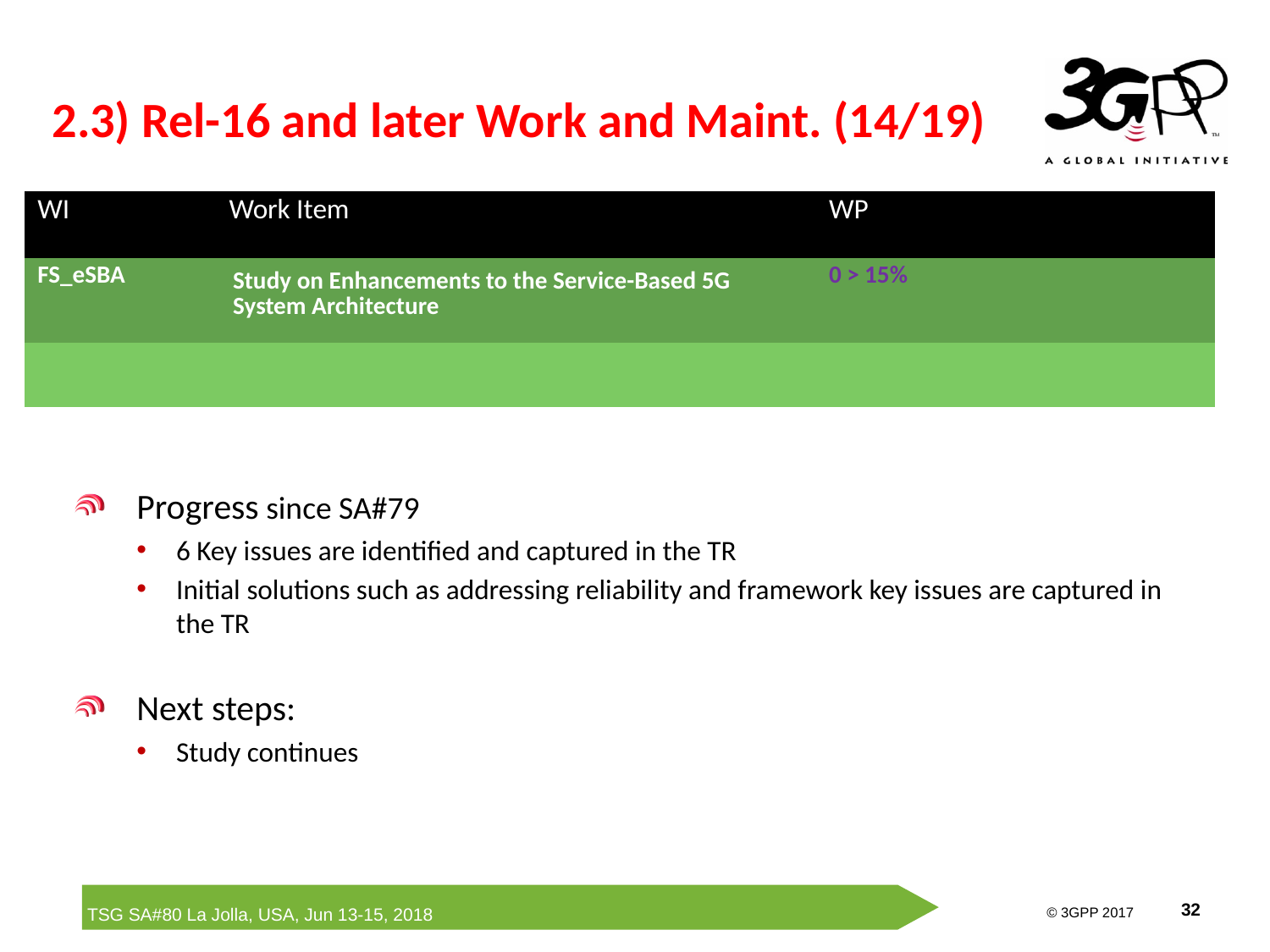

# 2.3) Rel-16 and later Work and Maint. (14/19)
| WI | Work Item | WP |  |  |
| --- | --- | --- | --- | --- |
| FS\_eSBA | Study on Enhancements to the Service-Based 5G System Architecture | 0 > 15% |  |  |
|  |  |  |  |  |
Progress since SA#79
6 Key issues are identified and captured in the TR
Initial solutions such as addressing reliability and framework key issues are captured in the TR

Next steps:
Study continues